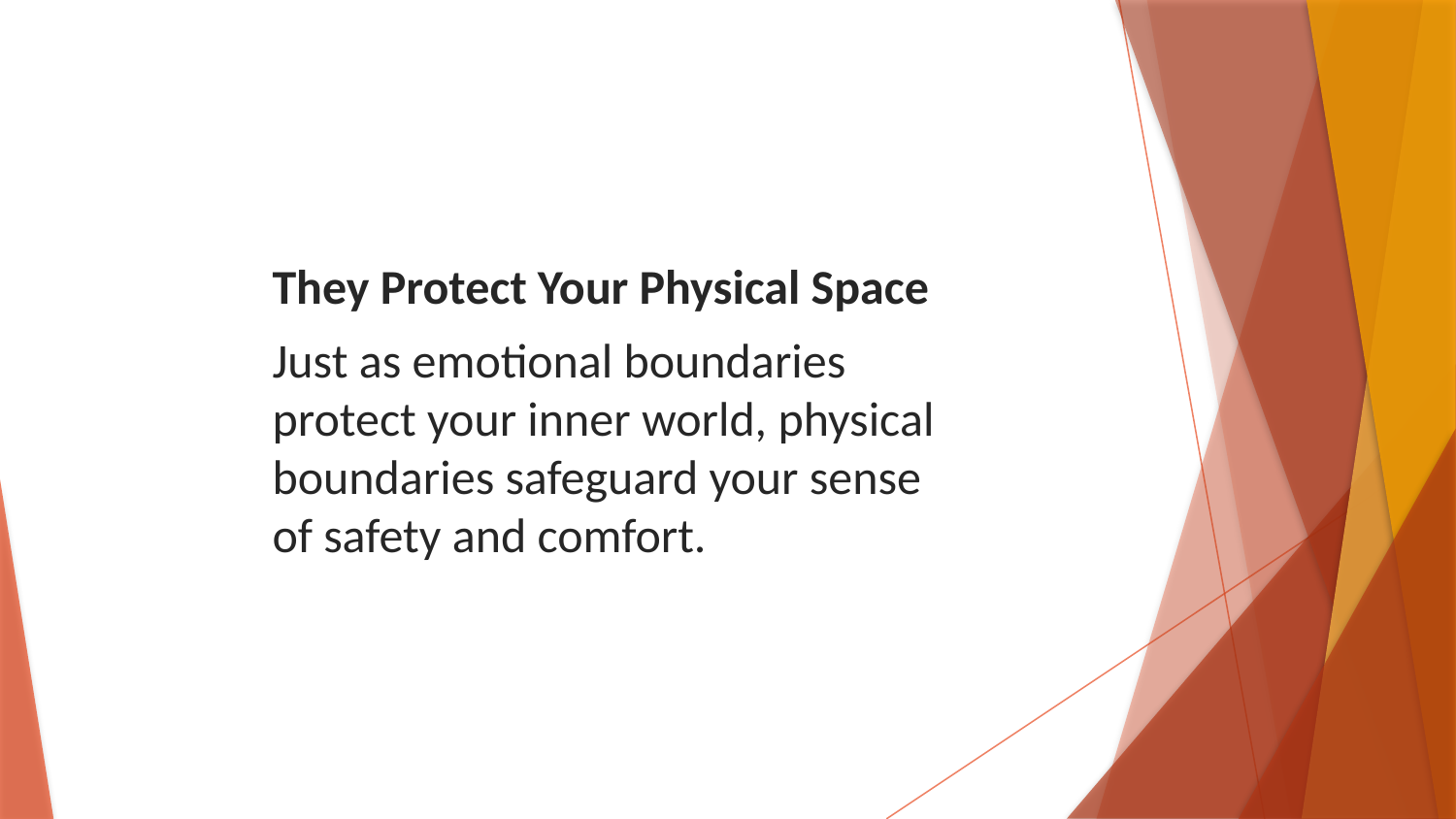

They Protect Your Physical Space
Just as emotional boundaries protect your inner world, physical boundaries safeguard your sense of safety and comfort.